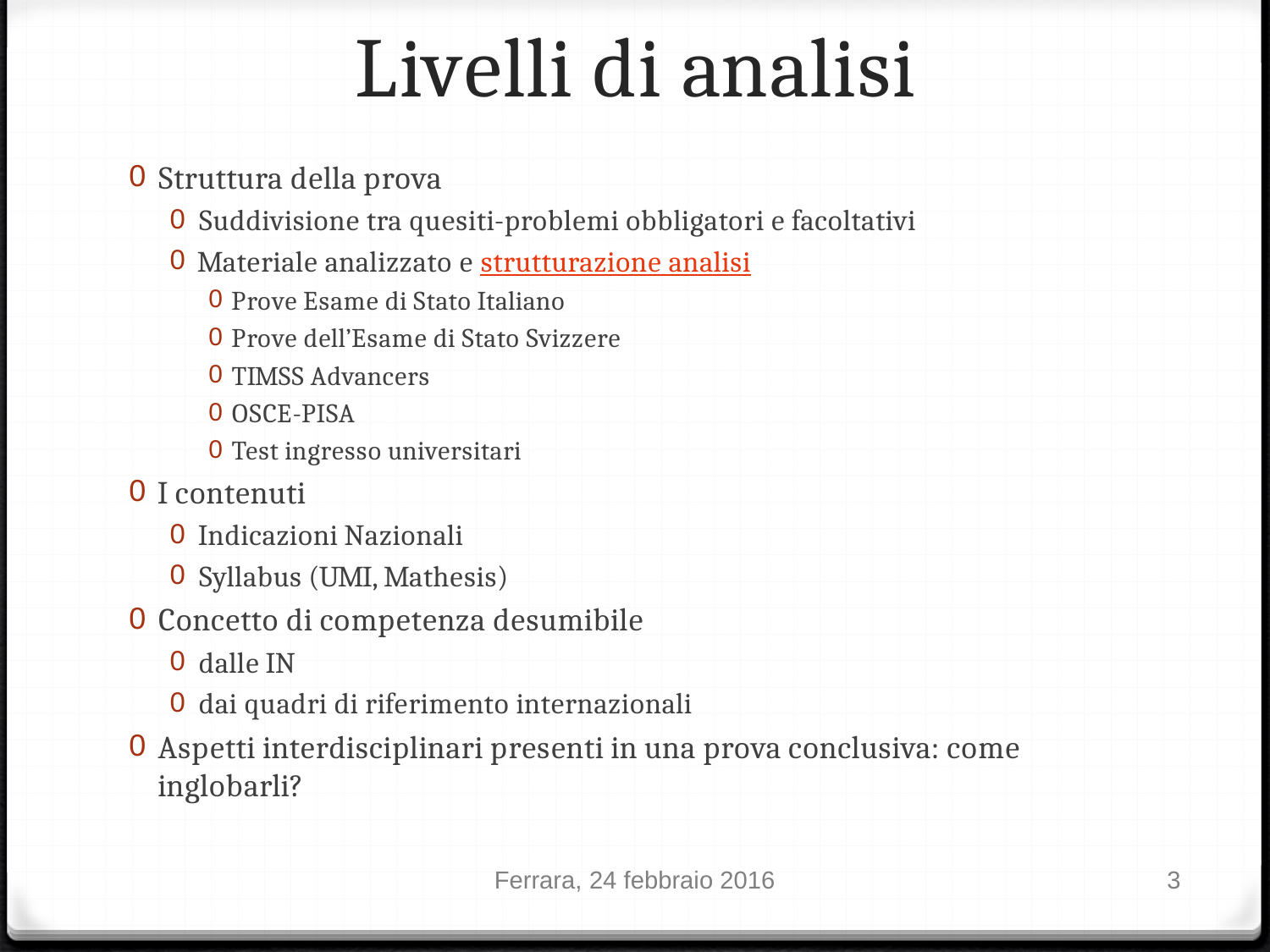

# Livelli di analisi
Struttura della prova
Suddivisione tra quesiti-problemi obbligatori e facoltativi
Materiale analizzato e strutturazione analisi
Prove Esame di Stato Italiano
Prove dell’Esame di Stato Svizzere
TIMSS Advancers
OSCE-PISA
Test ingresso universitari
I contenuti
Indicazioni Nazionali
Syllabus (UMI, Mathesis)
Concetto di competenza desumibile
dalle IN
dai quadri di riferimento internazionali
Aspetti interdisciplinari presenti in una prova conclusiva: come inglobarli?

Ferrara, 24 febbraio 2016
3